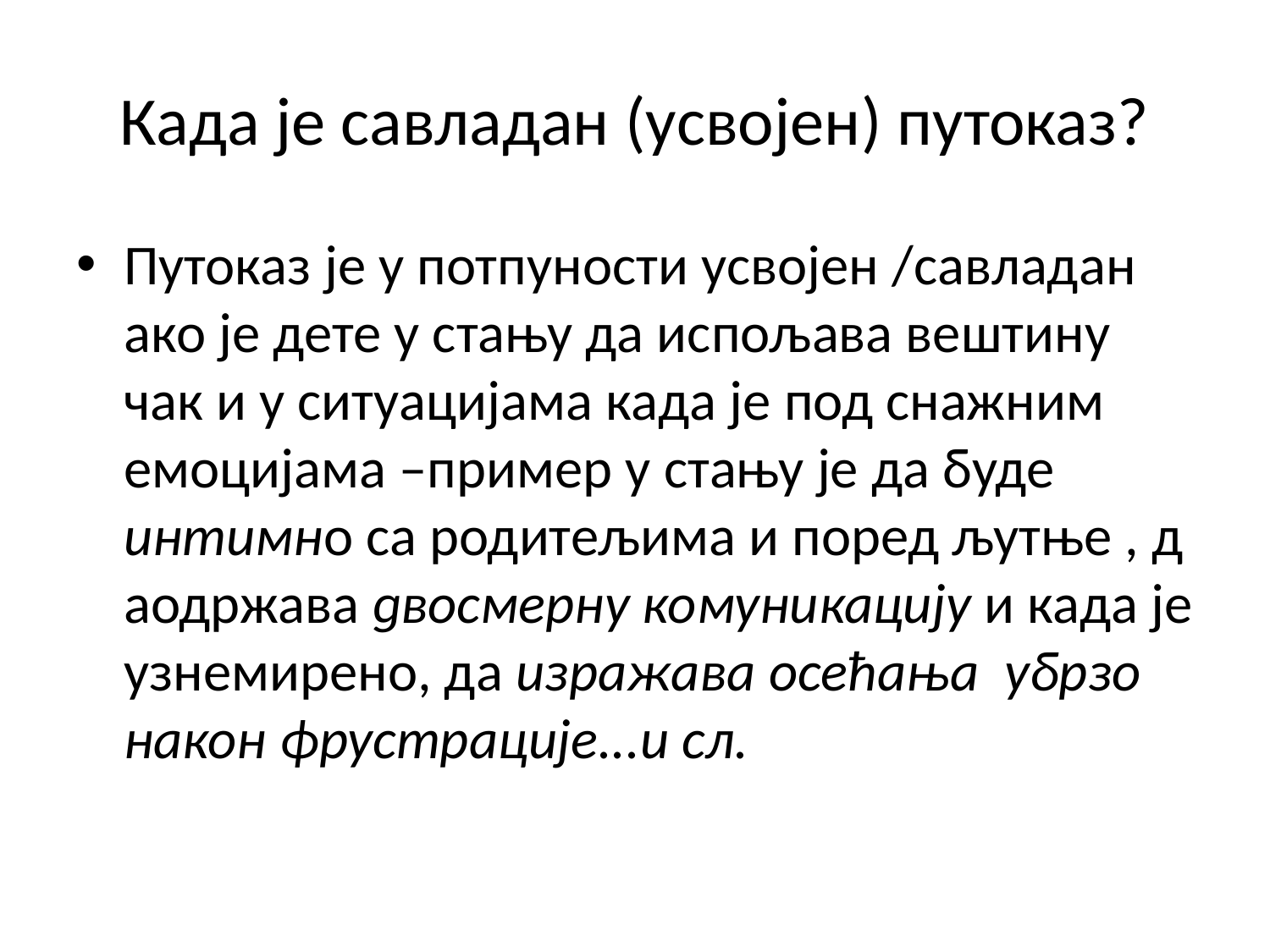

# Када је савладан (усвојен) путоказ?
Путоказ је у потпуности усвојен /савладан ако је дете у стању да испољава вештину чак и у ситуацијама када је под снажним емоцијама –пример у стању је да буде интимно са родитељима и поред љутње , д аодржава двосмерну комуникацију и када је узнемирено, да изражава осећања  убрзо након фрустрације...и сл.